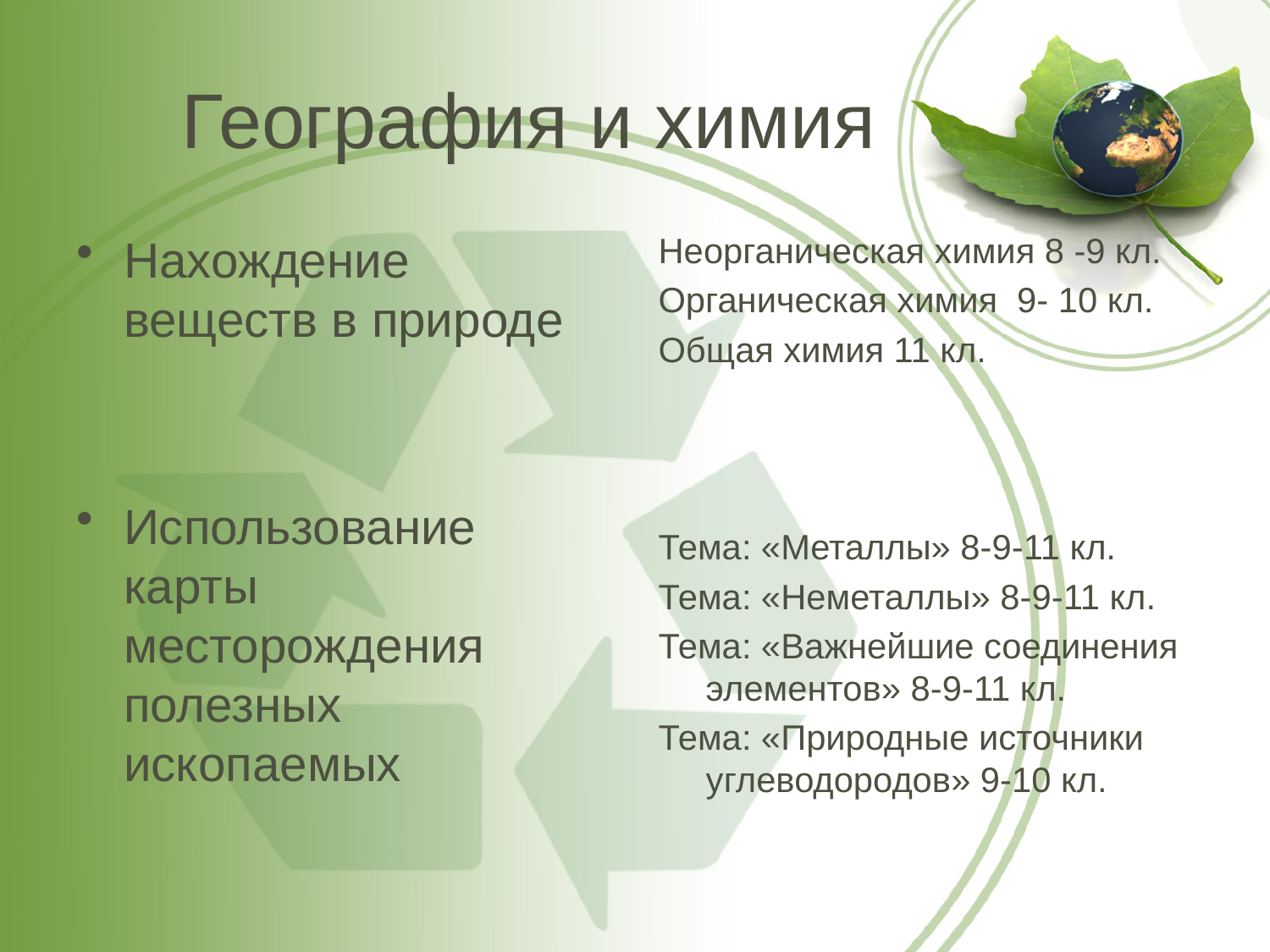

# География и химия
Нахождение веществ в природе

Использование карты месторождения полезных ископаемых

Неорганическая химия 8 -9 кл.
Органическая химия  9- 10 кл.
Общая химия 11 кл.

Тема: «Металлы» 8-9-11 кл.
Тема: «Неметаллы» 8-9-11 кл.
Тема: «Важнейшие соединения элементов» 8-9-11 кл.
Тема: «Природные источники углеводородов» 9-10 кл.